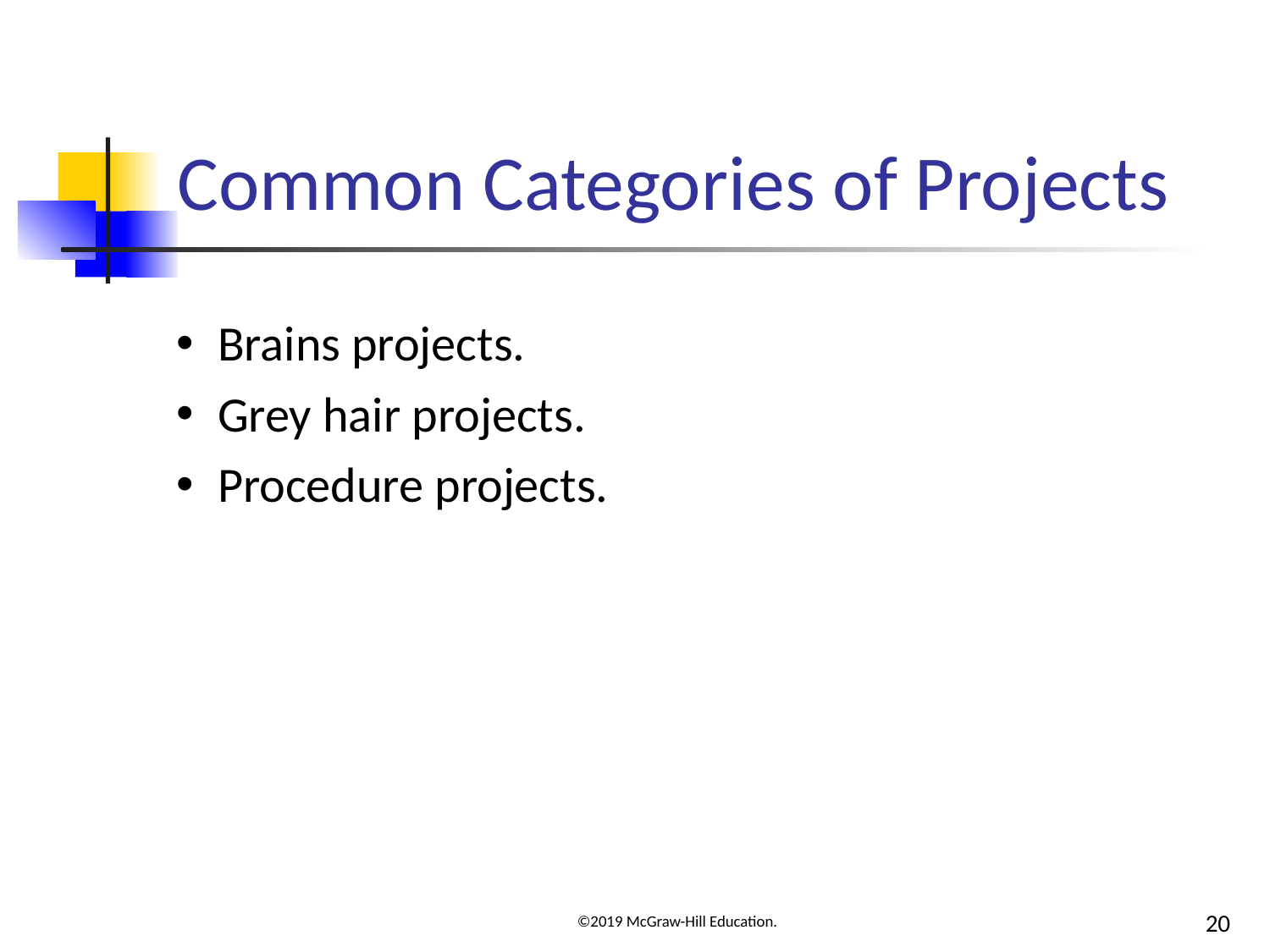

# Common Categories of Projects
Brains projects.
Grey hair projects.
Procedure projects.